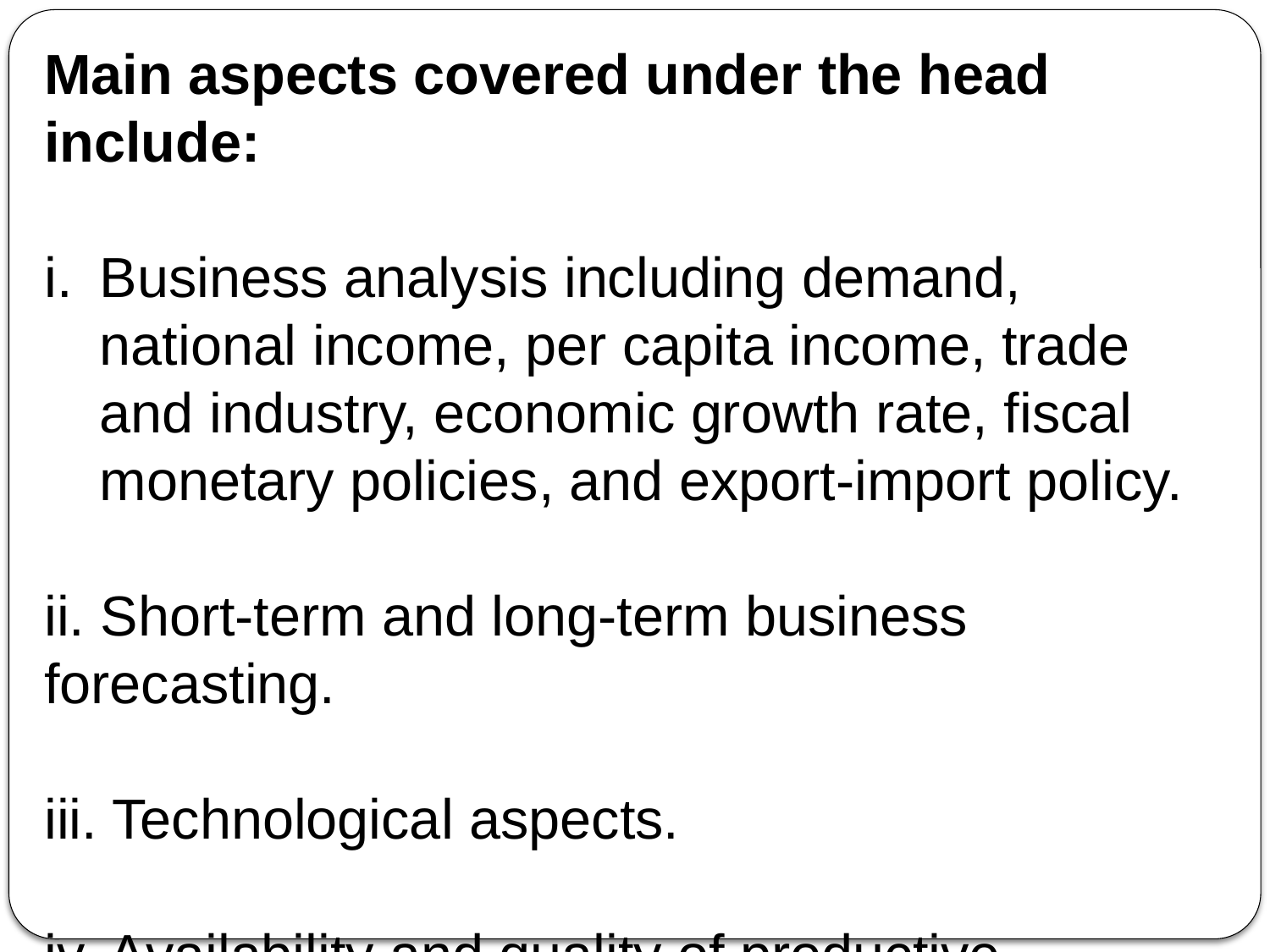

Main aspects covered under the head include:

Business analysis including demand, national income, per capita income, trade and industry, economic growth rate, fiscal monetary policies, and export-import policy.

ii. Short-term and long-term business forecasting.

iii. Technological aspects.

iv. Availability and quality of productive resources.